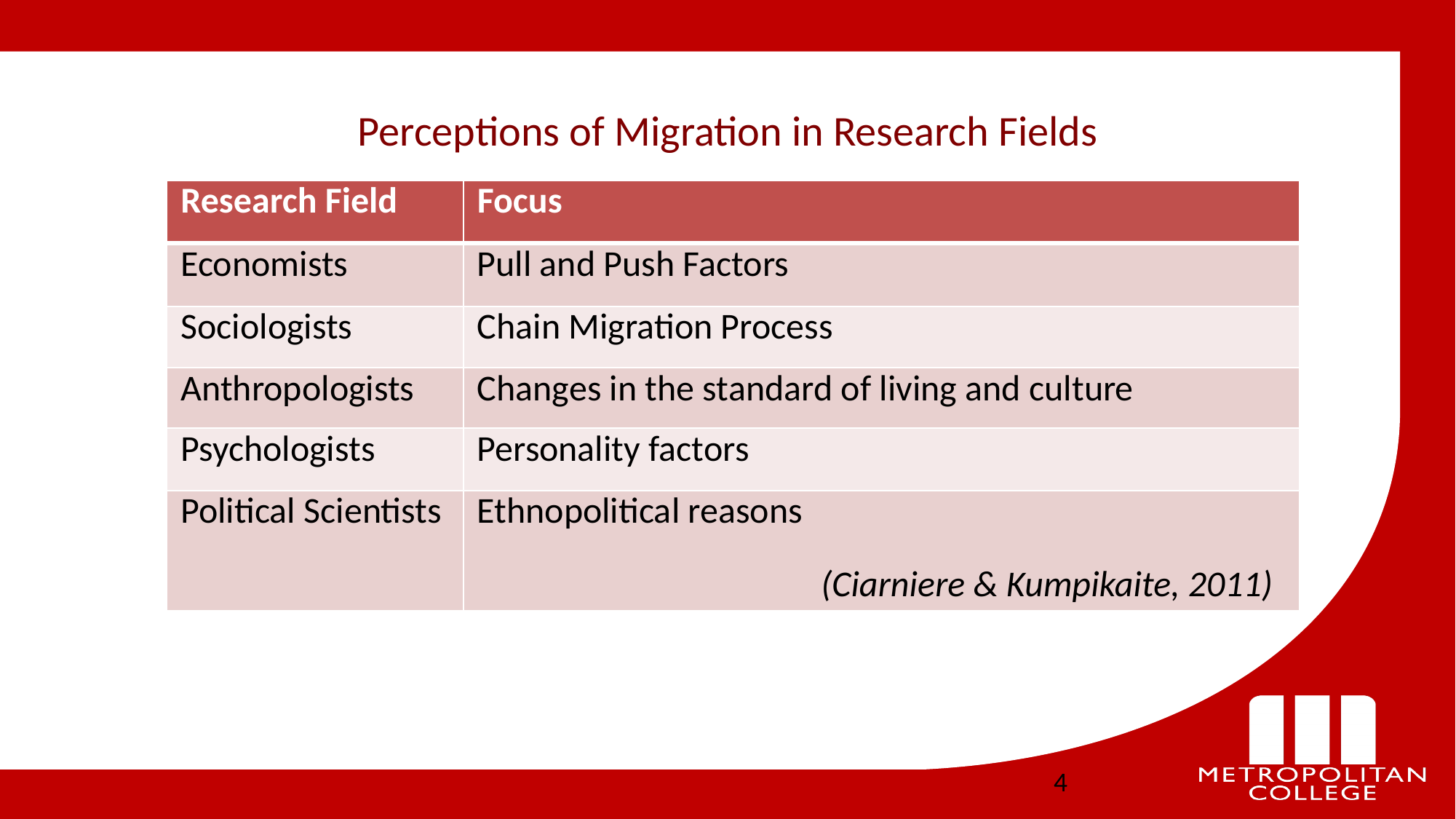

# Perceptions of Migration in Research Fields
| Research Field | Focus |
| --- | --- |
| Economists | Pull and Push Factors |
| Sociologists | Chain Migration Process |
| Anthropologists | Changes in the standard of living and culture |
| Psychologists | Personality factors |
| Political Scientists | Ethnopolitical reasons (Ciarniere & Kumpikaite, 2011) |
4